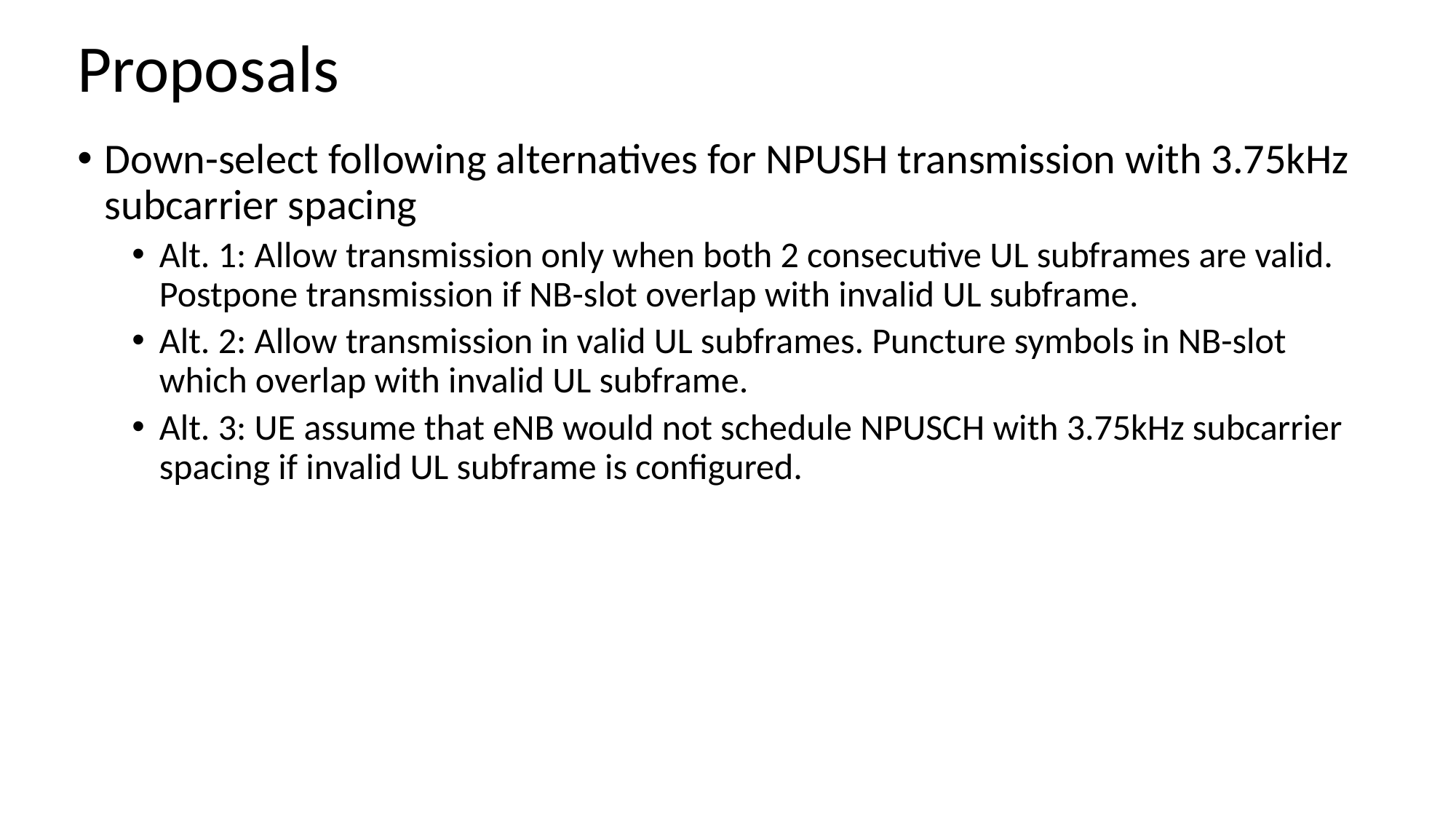

# Proposals
Down-select following alternatives for NPUSH transmission with 3.75kHz subcarrier spacing
Alt. 1: Allow transmission only when both 2 consecutive UL subframes are valid. Postpone transmission if NB-slot overlap with invalid UL subframe.
Alt. 2: Allow transmission in valid UL subframes. Puncture symbols in NB-slot which overlap with invalid UL subframe.
Alt. 3: UE assume that eNB would not schedule NPUSCH with 3.75kHz subcarrier spacing if invalid UL subframe is configured.